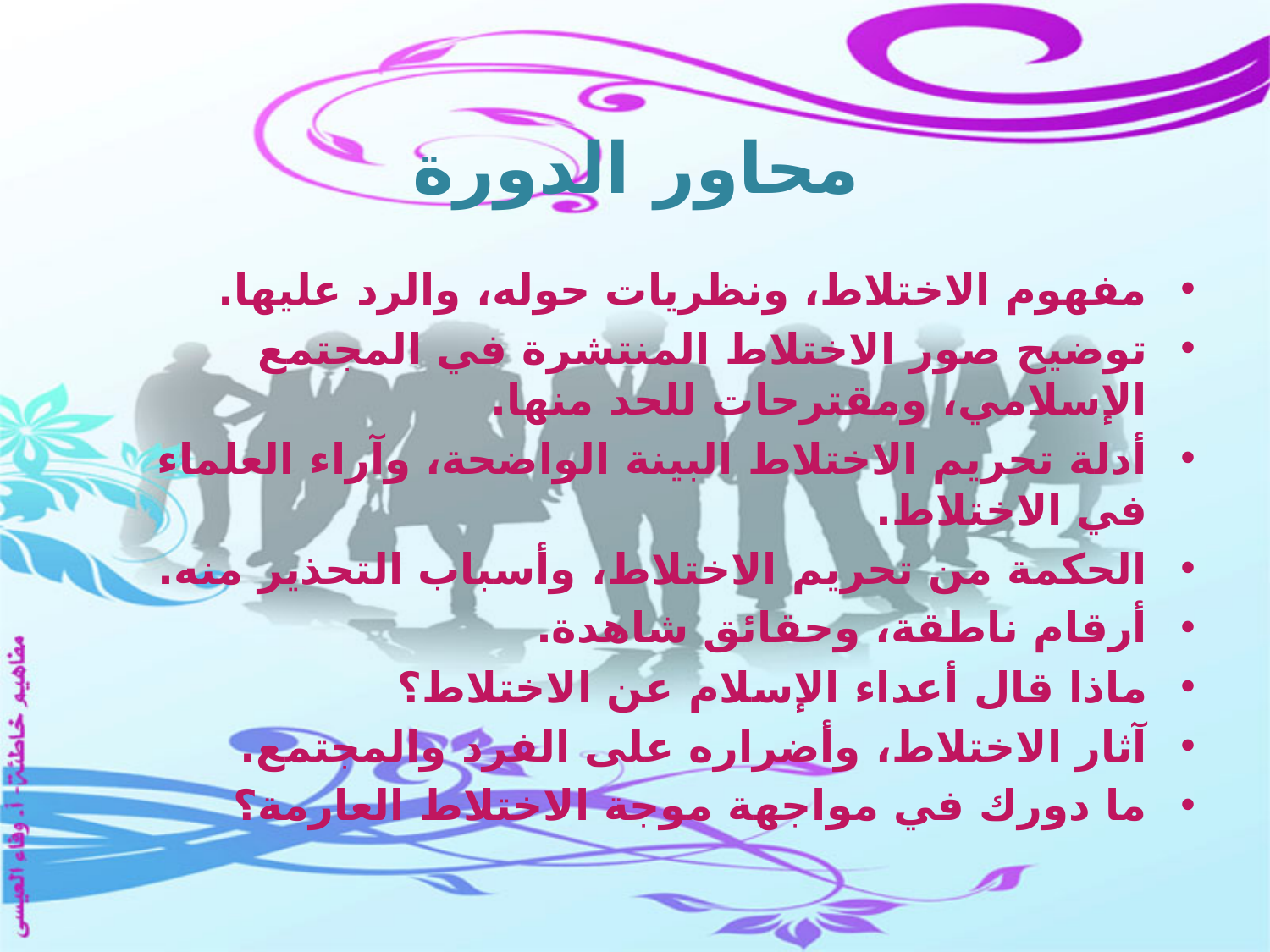

# محاور الدورة
مفهوم الاختلاط، ونظريات حوله، والرد عليها.
توضيح صور الاختلاط المنتشرة في المجتمع الإسلامي، ومقترحات للحد منها.
أدلة تحريم الاختلاط البينة الواضحة، وآراء العلماء في الاختلاط.
الحكمة من تحريم الاختلاط، وأسباب التحذير منه.
أرقام ناطقة، وحقائق شاهدة.
ماذا قال أعداء الإسلام عن الاختلاط؟
آثار الاختلاط، وأضراره على الفرد والمجتمع.
ما دورك في مواجهة موجة الاختلاط العارمة؟